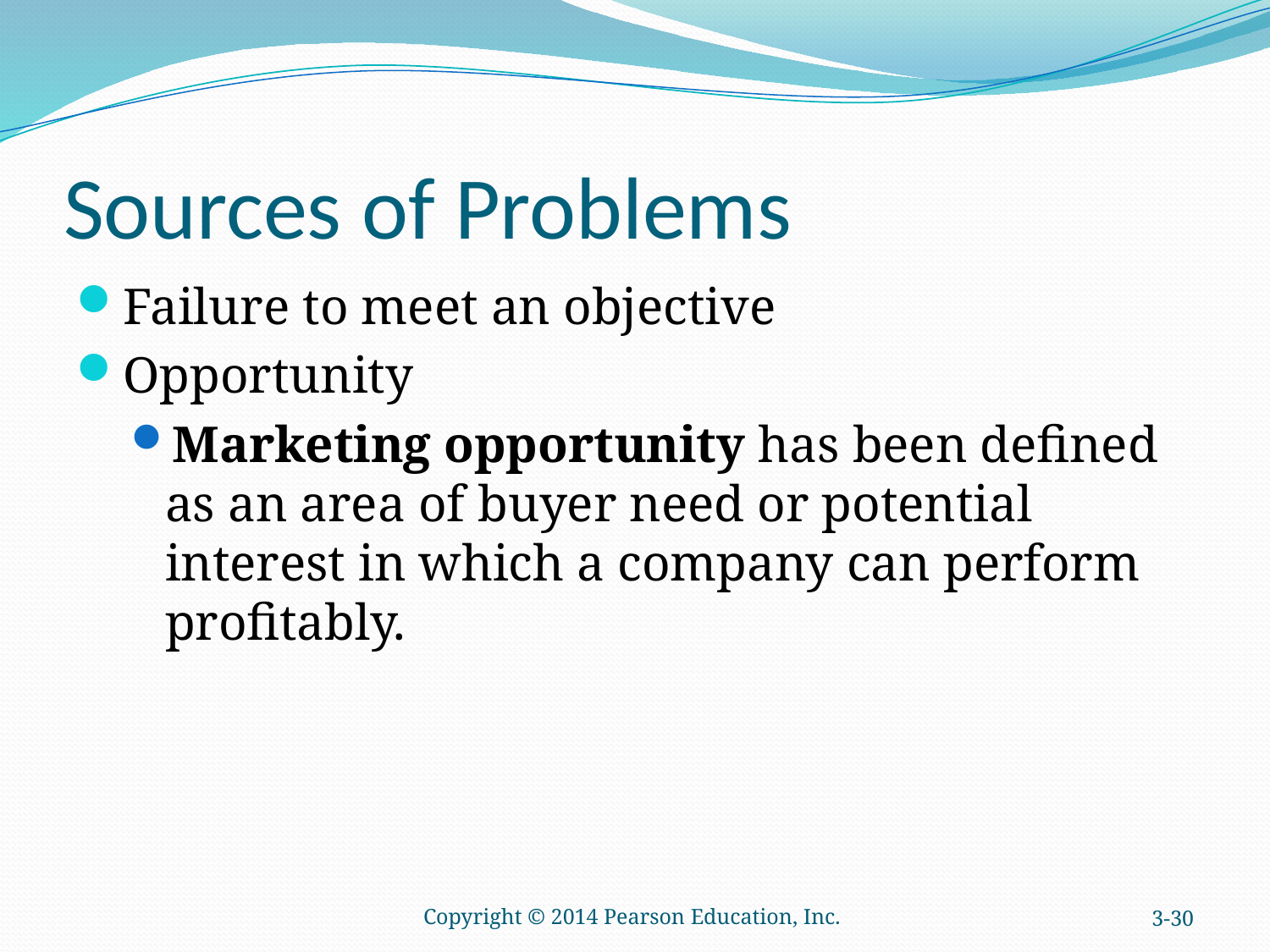

# Sources of Problems
Failure to meet an objective
Opportunity
Marketing opportunity has been defined as an area of buyer need or potential interest in which a company can perform profitably.